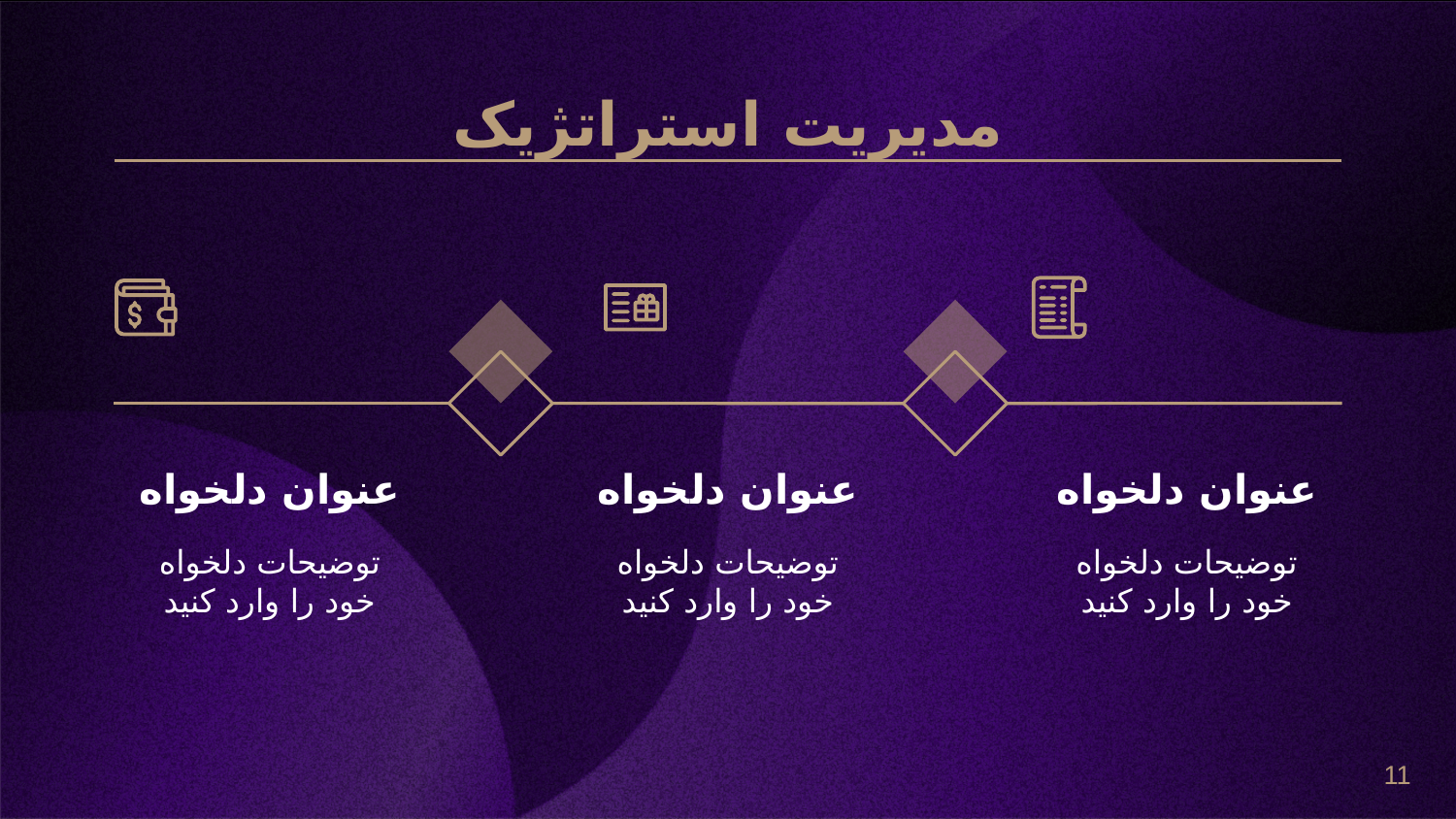

# مدیریت استراتژیک

عنوان دلخواه
عنوان دلخواه
عنوان دلخواه
توضیحات دلخواه خود را وارد کنید
توضیحات دلخواه خود را وارد کنید
توضیحات دلخواه خود را وارد کنید
11